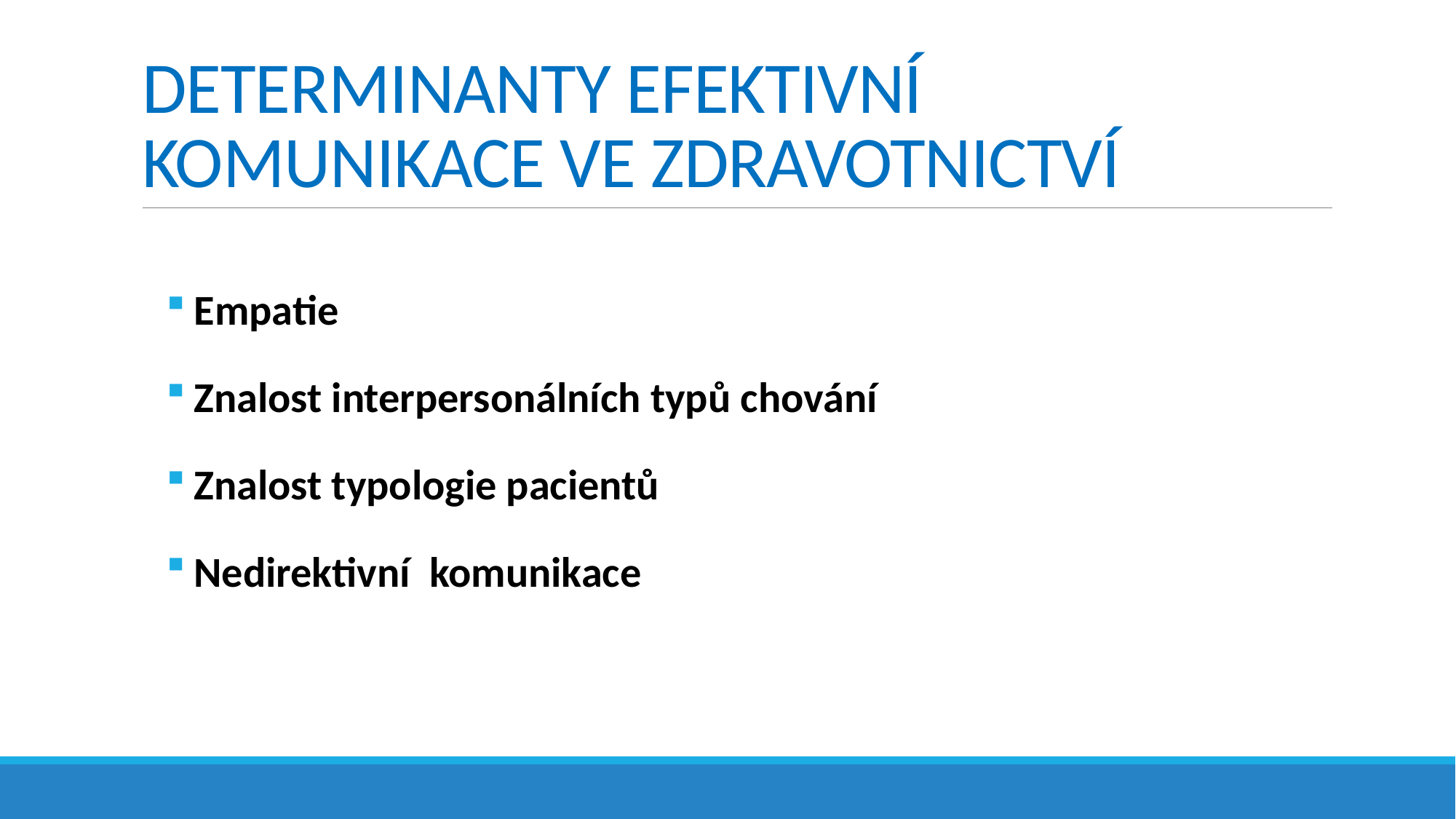

# DETERMINANTY EFEKTIVNÍ KOMUNIKACE VE ZDRAVOTNICTVÍ
Empatie
Znalost interpersonálních typů chování
Znalost typologie pacientů
Nedirektivní  komunikace